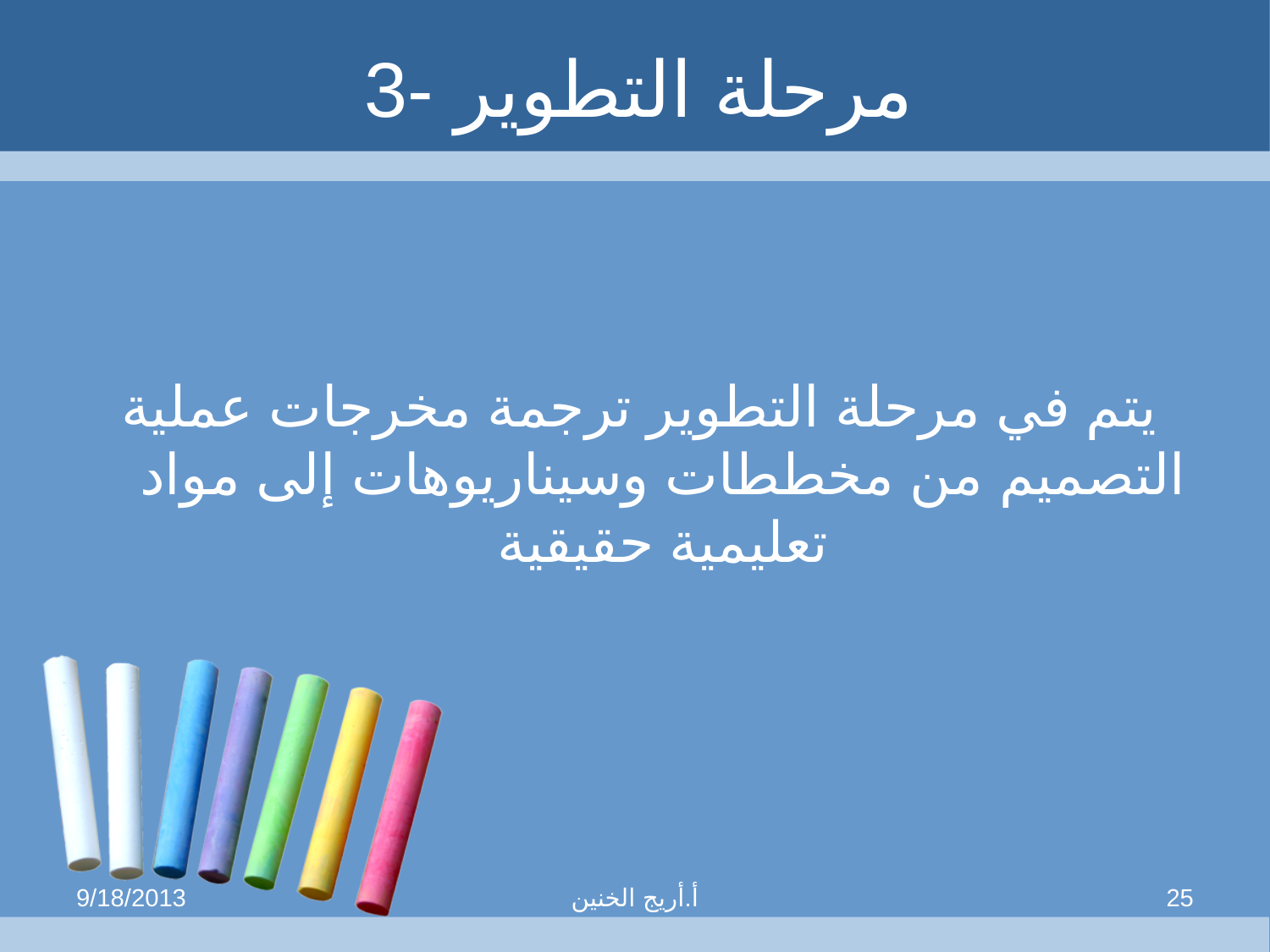

# 3- مرحلة التطوير

يتم في مرحلة التطوير ترجمة مخرجات عملية التصميم من مخططات وسيناريوهات إلى مواد تعليمية حقيقية
9/18/2013
أ.أريج الخنين
25